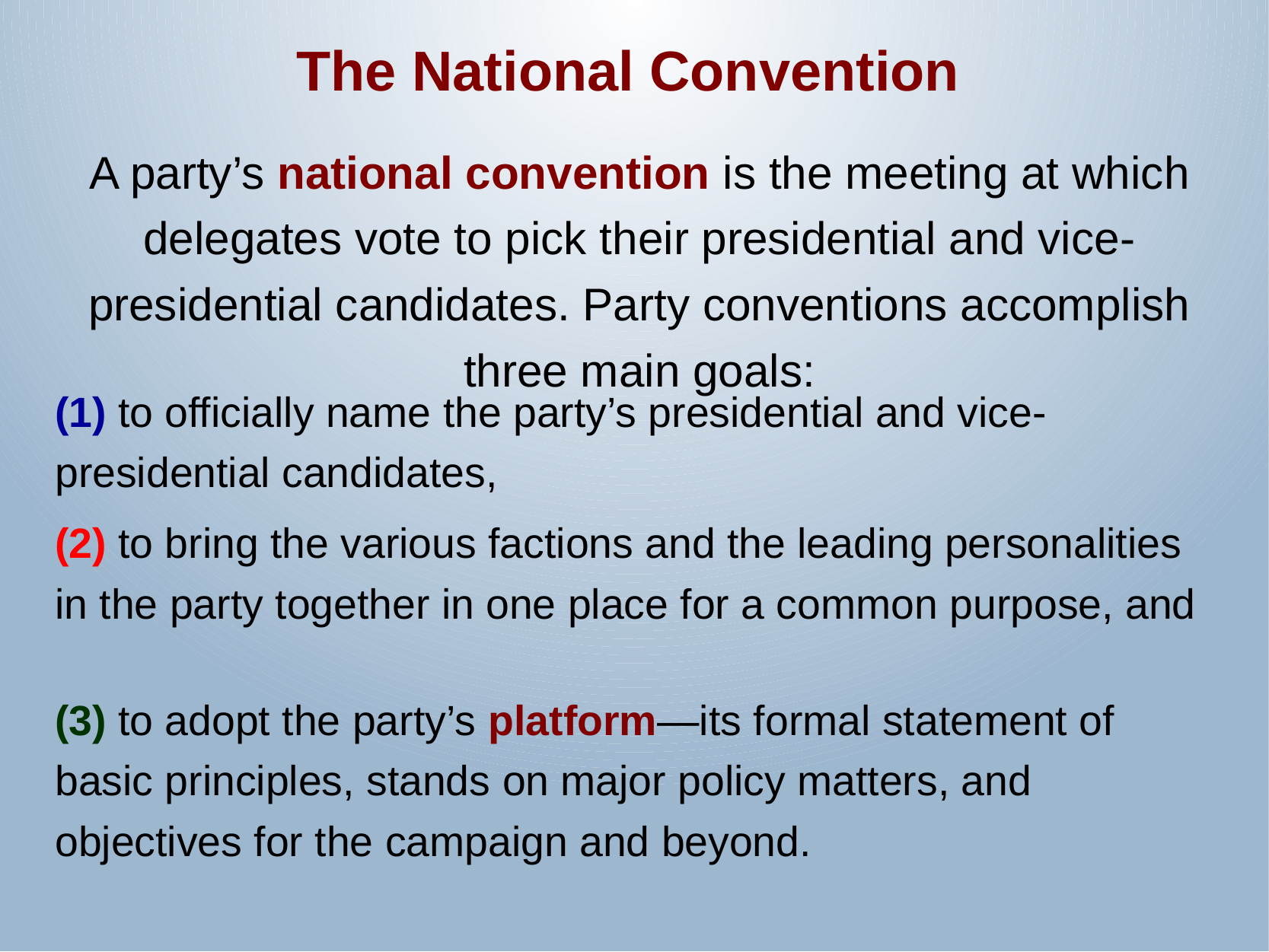

# The National Convention
A party’s national convention is the meeting at which delegates vote to pick their presidential and vice-presidential candidates. Party conventions accomplish three main goals:
(1) to officially name the party’s presidential and vice-presidential candidates,
(2) to bring the various factions and the leading personalities in the party together in one place for a common purpose, and
(3) to adopt the party’s platform—its formal statement of basic principles, stands on major policy matters, and objectives for the campaign and beyond.